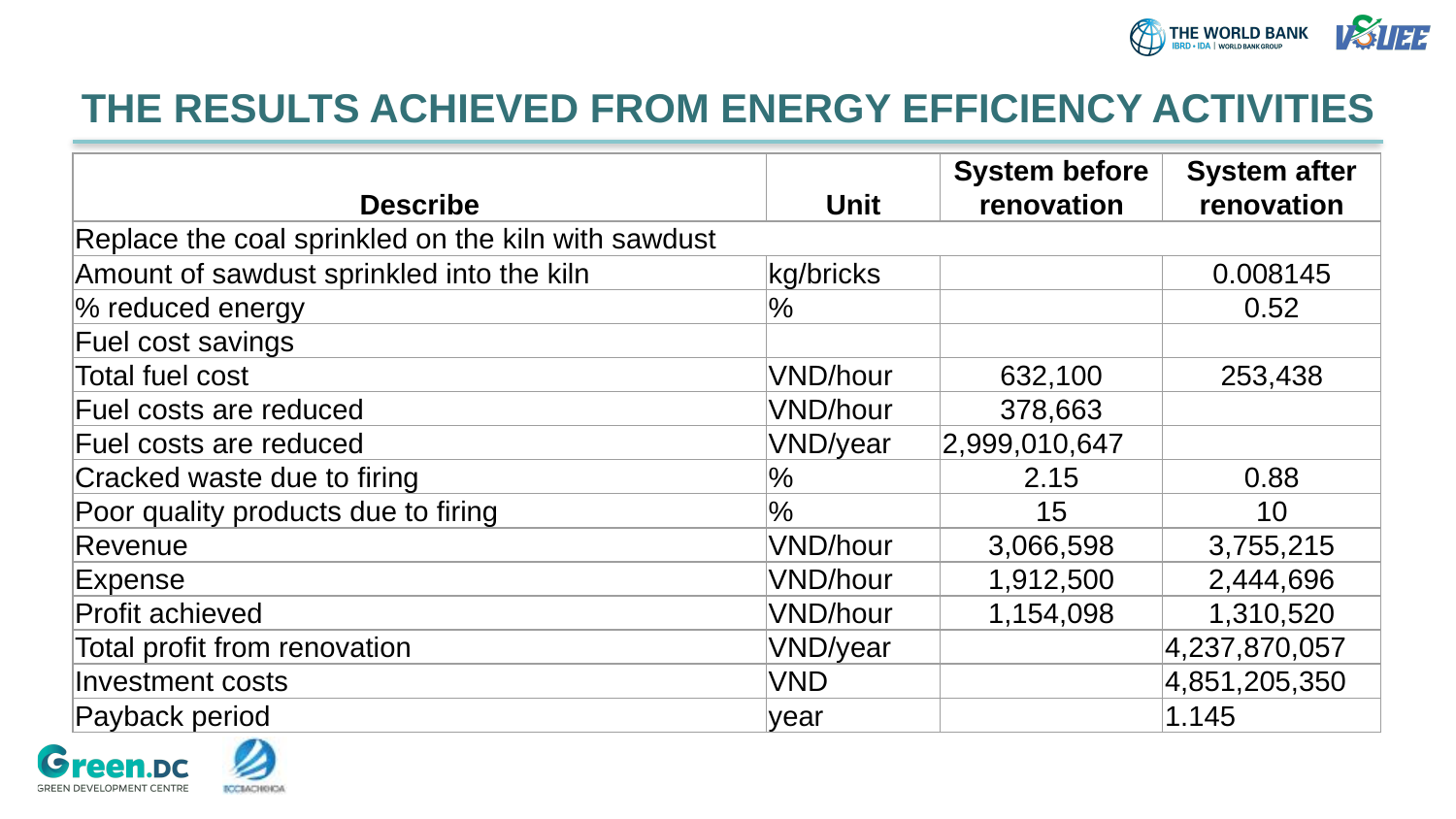

# THE RESULTS ACHIEVED FROM ENERGY EFFICIENCY ACTIVITIES
| Describe | Unit | System before renovation | System after renovation |
| --- | --- | --- | --- |
| Replace the coal sprinkled on the kiln with sawdust |  |  |  |
| Amount of sawdust sprinkled into the kiln | kg/bricks |  | 0.008145 |
| % reduced energy | % |  | 0.52 |
| Fuel cost savings |  |  |  |
| Total fuel cost | VND/hour | 632,100 | 253,438 |
| Fuel costs are reduced | VND/hour | 378,663 |  |
| Fuel costs are reduced | VND/year | 2,999,010,647 |  |
| Cracked waste due to firing | % | 2.15 | 0.88 |
| Poor quality products due to firing | % | 15 | 10 |
| Revenue | VND/hour | 3,066,598 | 3,755,215 |
| Expense | VND/hour | 1,912,500 | 2,444,696 |
| Profit achieved | VND/hour | 1,154,098 | 1,310,520 |
| Total profit from renovation | VND/year |  | 4,237,870,057 |
| Investment costs | VND |  | 4,851,205,350 |
| Payback period | year |  | 1.145 |